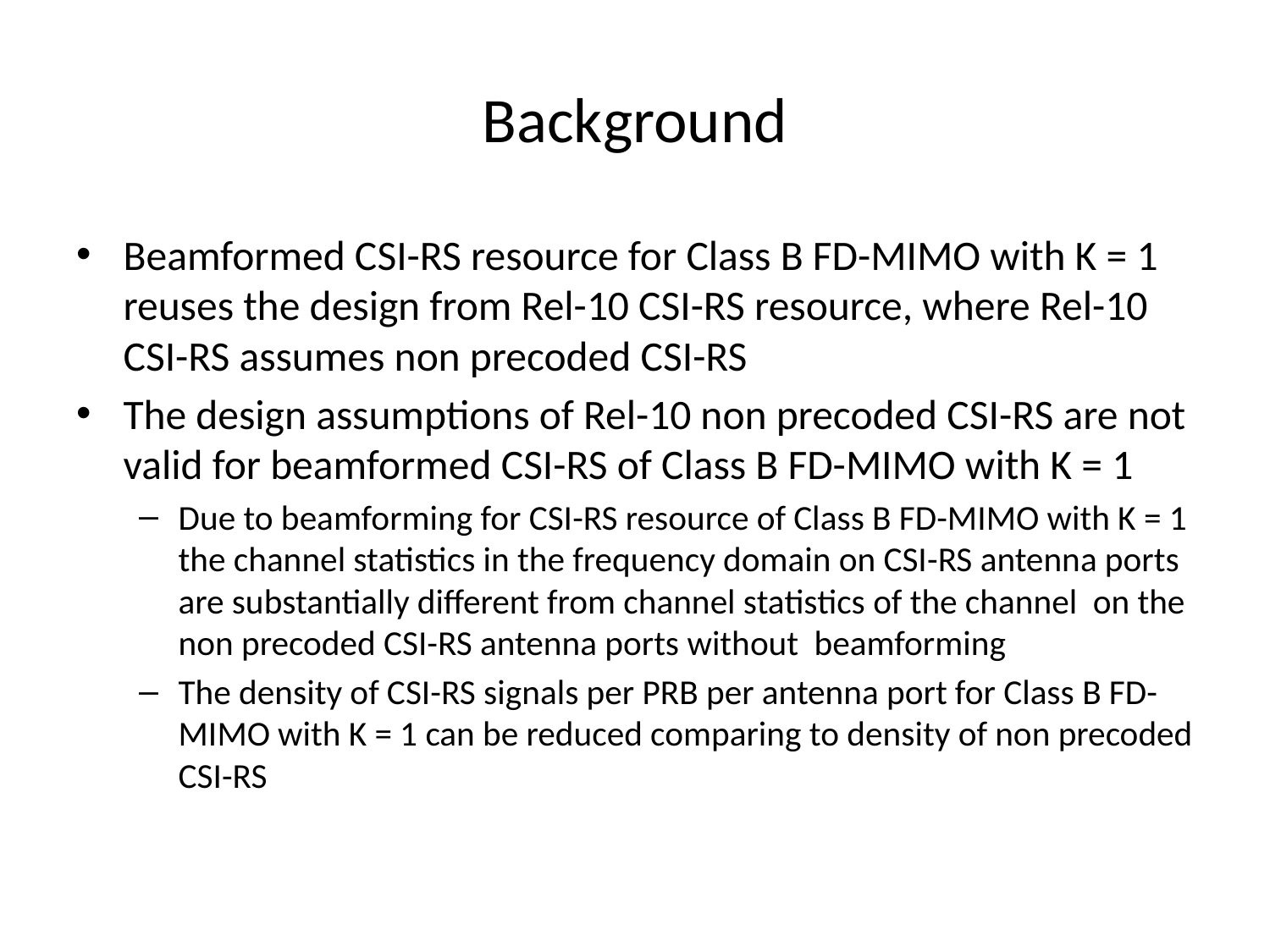

# Background
Beamformed CSI-RS resource for Class B FD-MIMO with K = 1 reuses the design from Rel-10 CSI-RS resource, where Rel-10 CSI-RS assumes non precoded CSI-RS
The design assumptions of Rel-10 non precoded CSI-RS are not valid for beamformed CSI-RS of Class B FD-MIMO with K = 1
Due to beamforming for CSI-RS resource of Class B FD-MIMO with K = 1 the channel statistics in the frequency domain on CSI-RS antenna ports are substantially different from channel statistics of the channel  on the non precoded CSI-RS antenna ports without  beamforming
The density of CSI-RS signals per PRB per antenna port for Class B FD-MIMO with K = 1 can be reduced comparing to density of non precoded CSI-RS